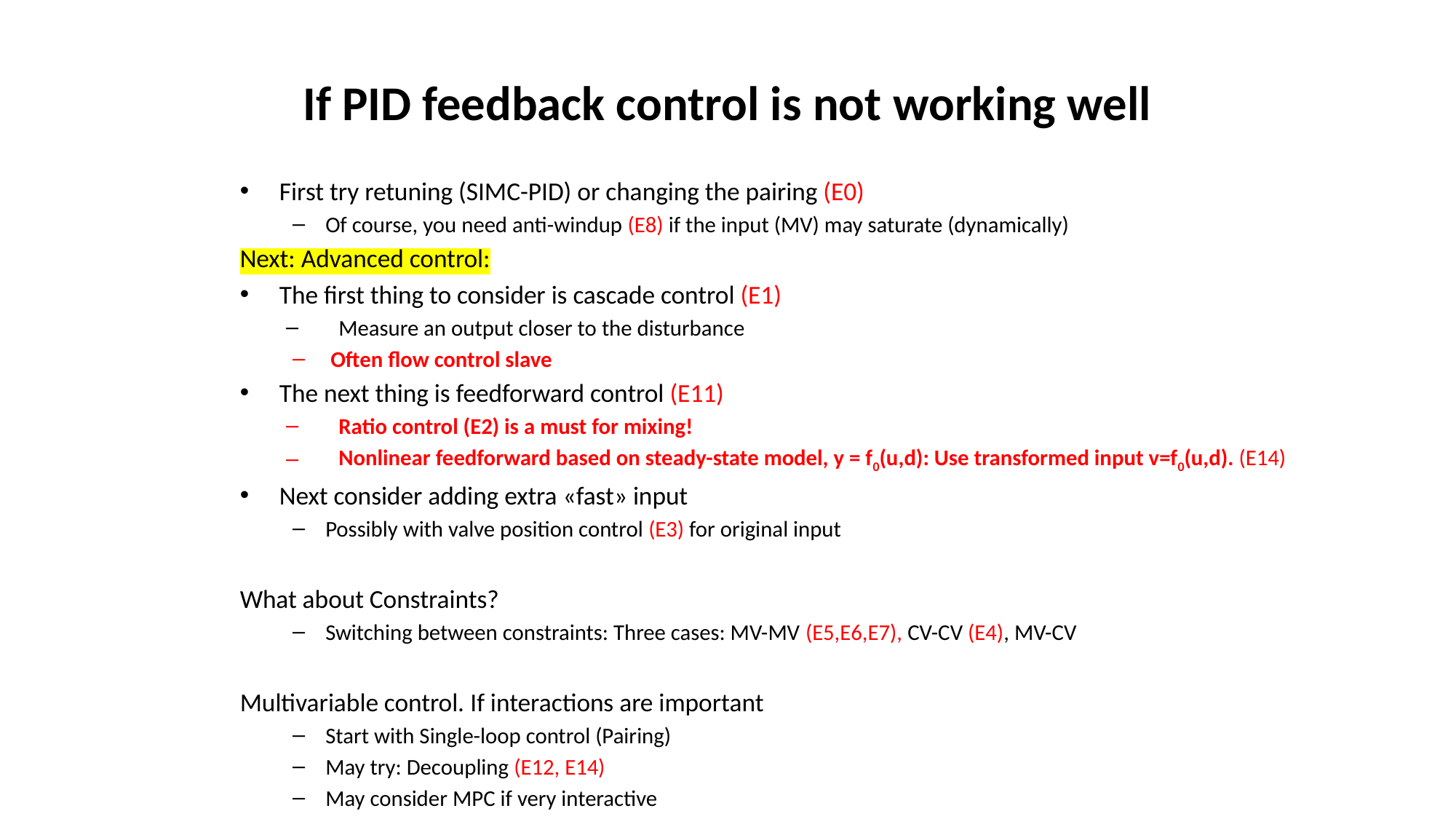

# If PID feedback control is not working well
First try retuning (SIMC-PID) or changing the pairing (E0)
Of course, you need anti-windup (E8) if the input (MV) may saturate (dynamically)
Next: Advanced control:
The first thing to consider is cascade control (E1)
Measure an output closer to the disturbance
 Often flow control slave
The next thing is feedforward control (E11)
Ratio control (E2) is a must for mixing!
Nonlinear feedforward based on steady-state model, y = f0(u,d): Use transformed input v=f0(u,d). (E14)
Next consider adding extra «fast» input
Possibly with valve position control (E3) for original input

What about Constraints?
Switching between constraints: Three cases: MV-MV (E5,E6,E7), CV-CV (E4), MV-CV

Multivariable control. If interactions are important
Start with Single-loop control (Pairing)
May try: Decoupling (E12, E14)
May consider MPC if very interactive